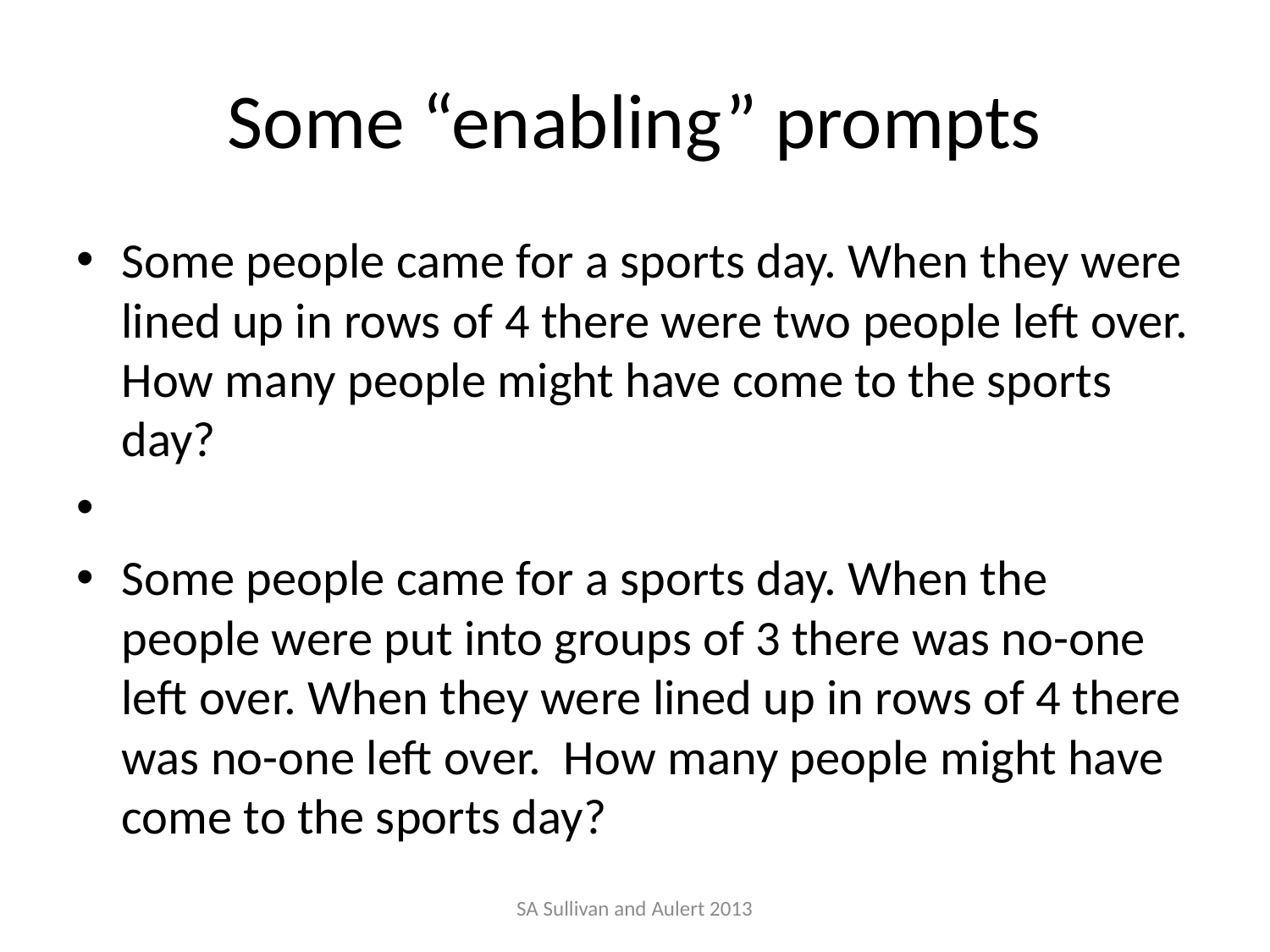

# Some “enabling” prompts
Some people came for a sports day. When they were lined up in rows of 4 there were two people left over. How many people might have come to the sports day?

Some people came for a sports day. When the people were put into groups of 3 there was no-one left over. When they were lined up in rows of 4 there was no-one left over.  How many people might have come to the sports day?

SA Sullivan and Aulert 2013